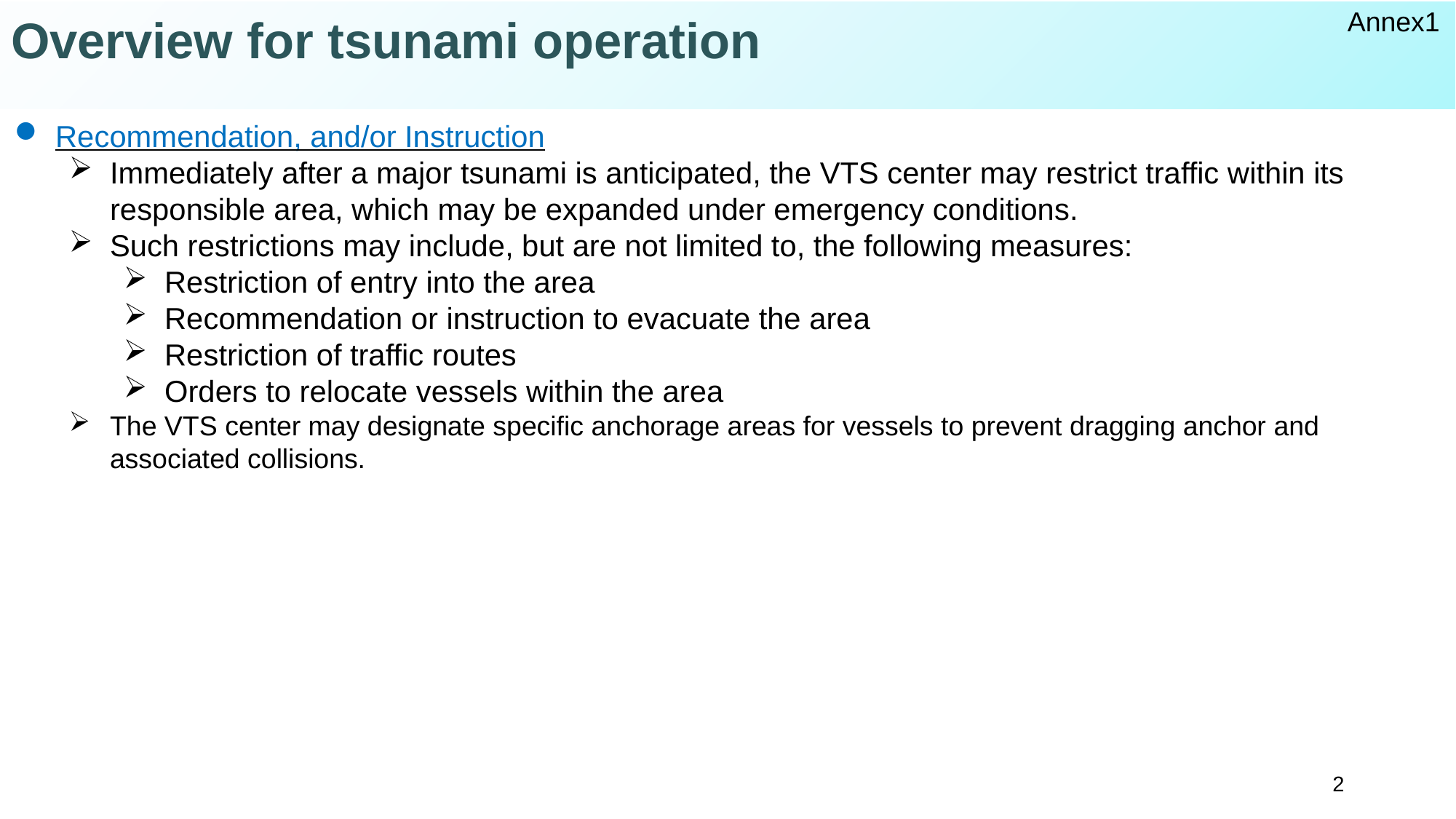

# Overview for tsunami operation
Recommendation, and/or Instruction
Immediately after a major tsunami is anticipated, the VTS center may restrict traffic within its responsible area, which may be expanded under emergency conditions.
Such restrictions may include, but are not limited to, the following measures:
Restriction of entry into the area
Recommendation or instruction to evacuate the area
Restriction of traffic routes
Orders to relocate vessels within the area
The VTS center may designate specific anchorage areas for vessels to prevent dragging anchor and associated collisions.